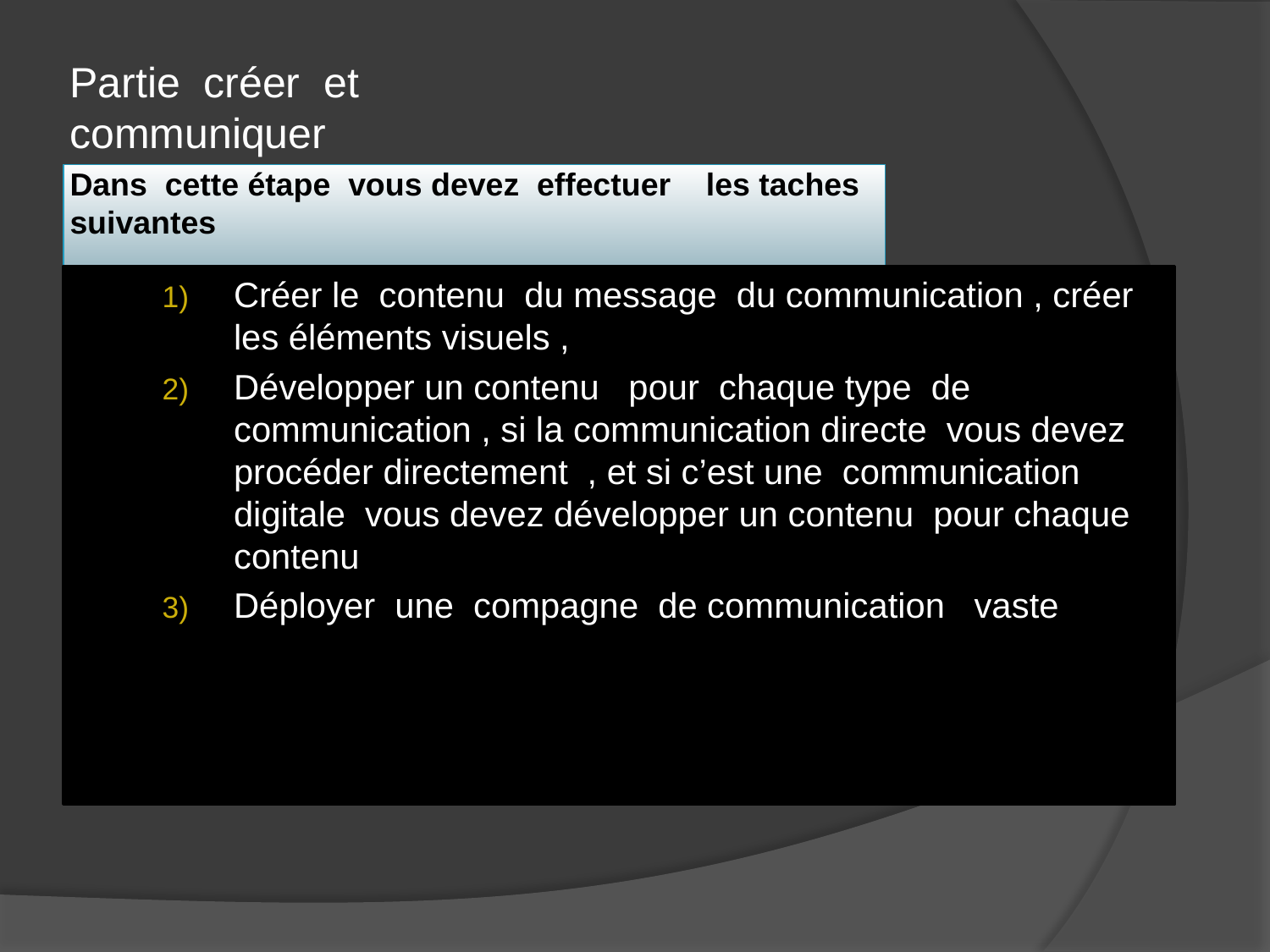

Partie  créer  et  communiquer
# Dans  cette étape  vous devez  effectuer    les taches suivantes
Créer le  contenu  du message  du communication , créer  les éléments visuels ,
Développer un contenu   pour  chaque type  de communication , si la communication directe  vous devez procéder directement  , et si c’est une  communication  digitale  vous devez développer un contenu  pour chaque  contenu
Déployer  une  compagne  de communication   vaste